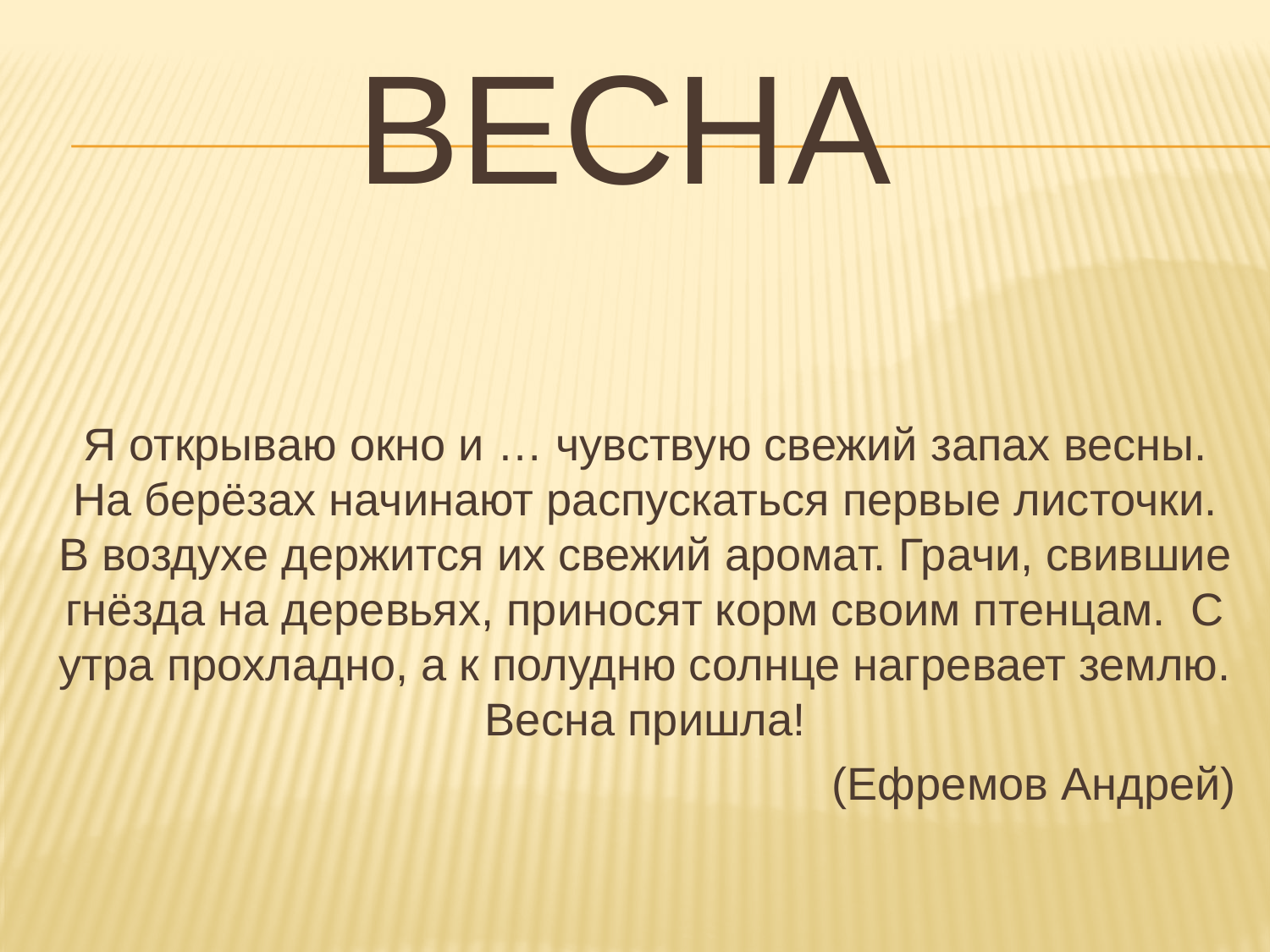

# Весна

Я открываю окно и … чувствую свежий запах весны. На берёзах начинают распускаться первые листочки. В воздухе держится их свежий аромат. Грачи, свившие гнёзда на деревьях, приносят корм своим птенцам.  С утра прохладно, а к полудню солнце нагревает землю. Весна пришла!
(Ефремов Андрей)